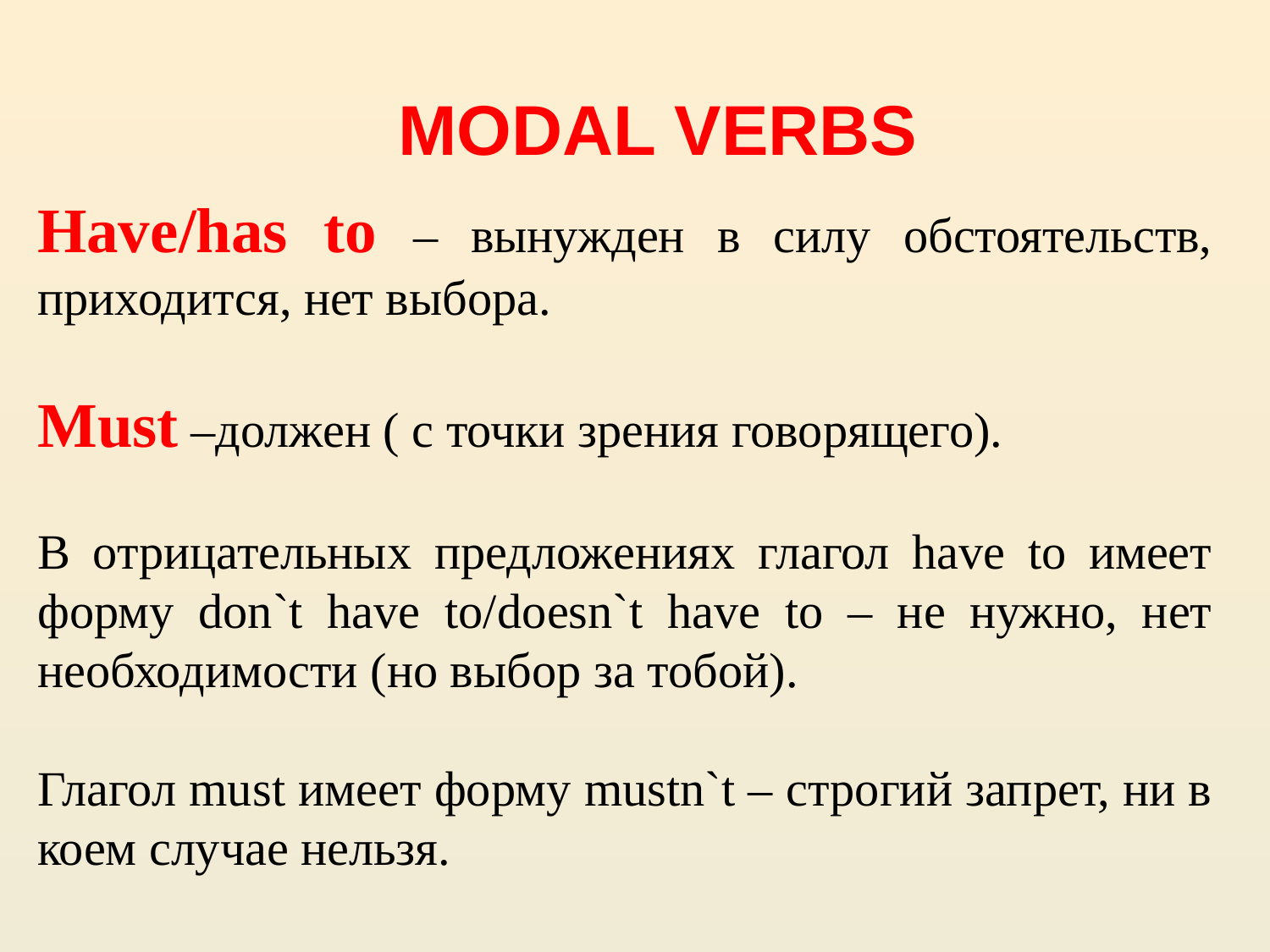

# Modal verbs
Have/has to – вынужден в силу обстоятельств, приходится, нет выбора.

Must –должен ( с точки зрения говорящего).

В отрицательных предложениях глагол have to имеет форму don`t have to/doesn`t have to – не нужно, нет необходимости (но выбор за тобой).

Глагол must имеет форму mustn`t – строгий запрет, ни в коем случае нельзя.